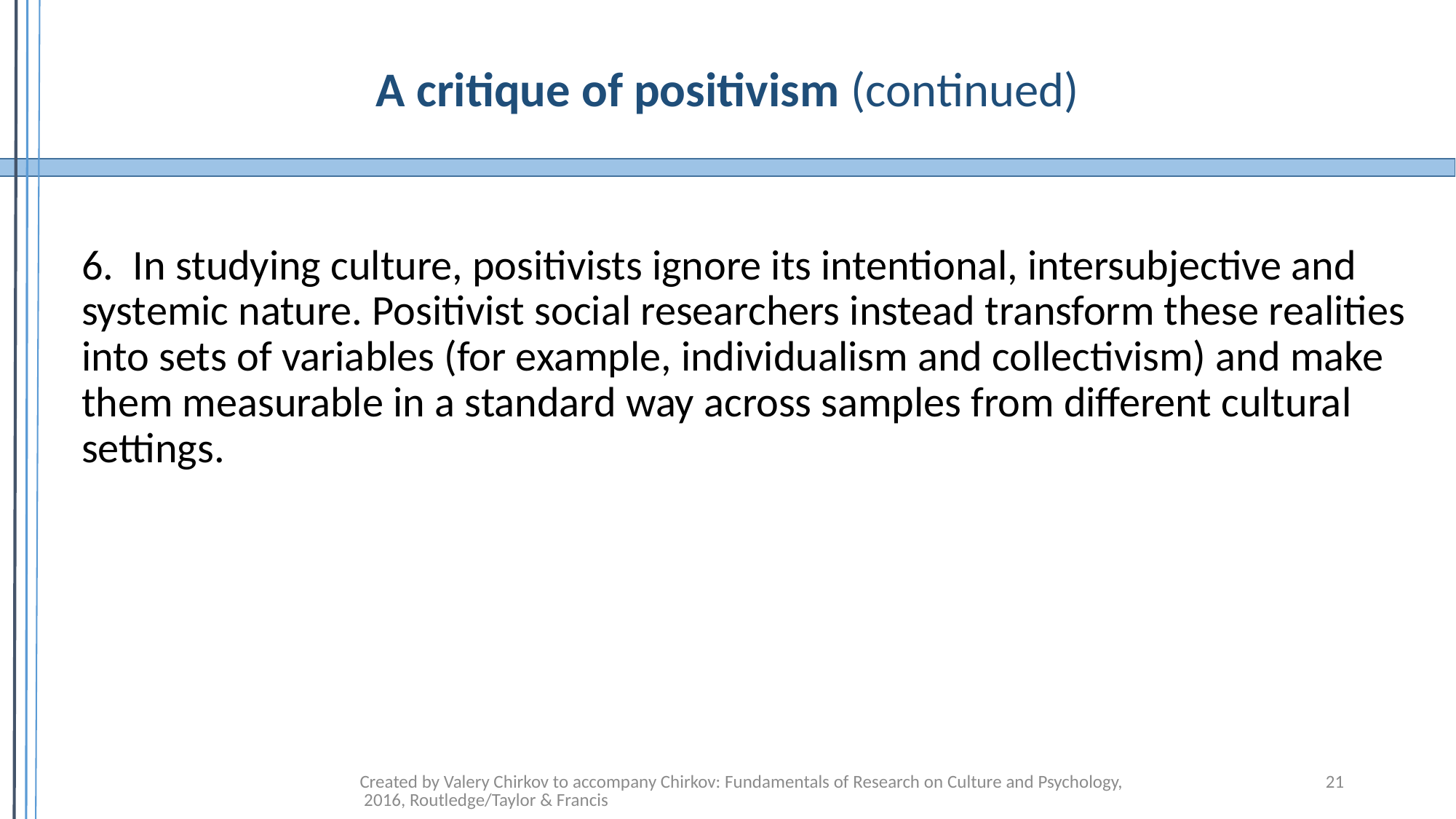

# A critique of positivism (continued)
6.  In studying culture, positivists ignore its intentional, intersubjective and systemic nature. Positivist social researchers instead transform these realities into sets of variables (for example, individualism and collectivism) and make them measurable in a standard way across samples from different cultural settings.
Created by Valery Chirkov to accompany Chirkov: Fundamentals of Research on Culture and Psychology, 2016, Routledge/Taylor & Francis
21